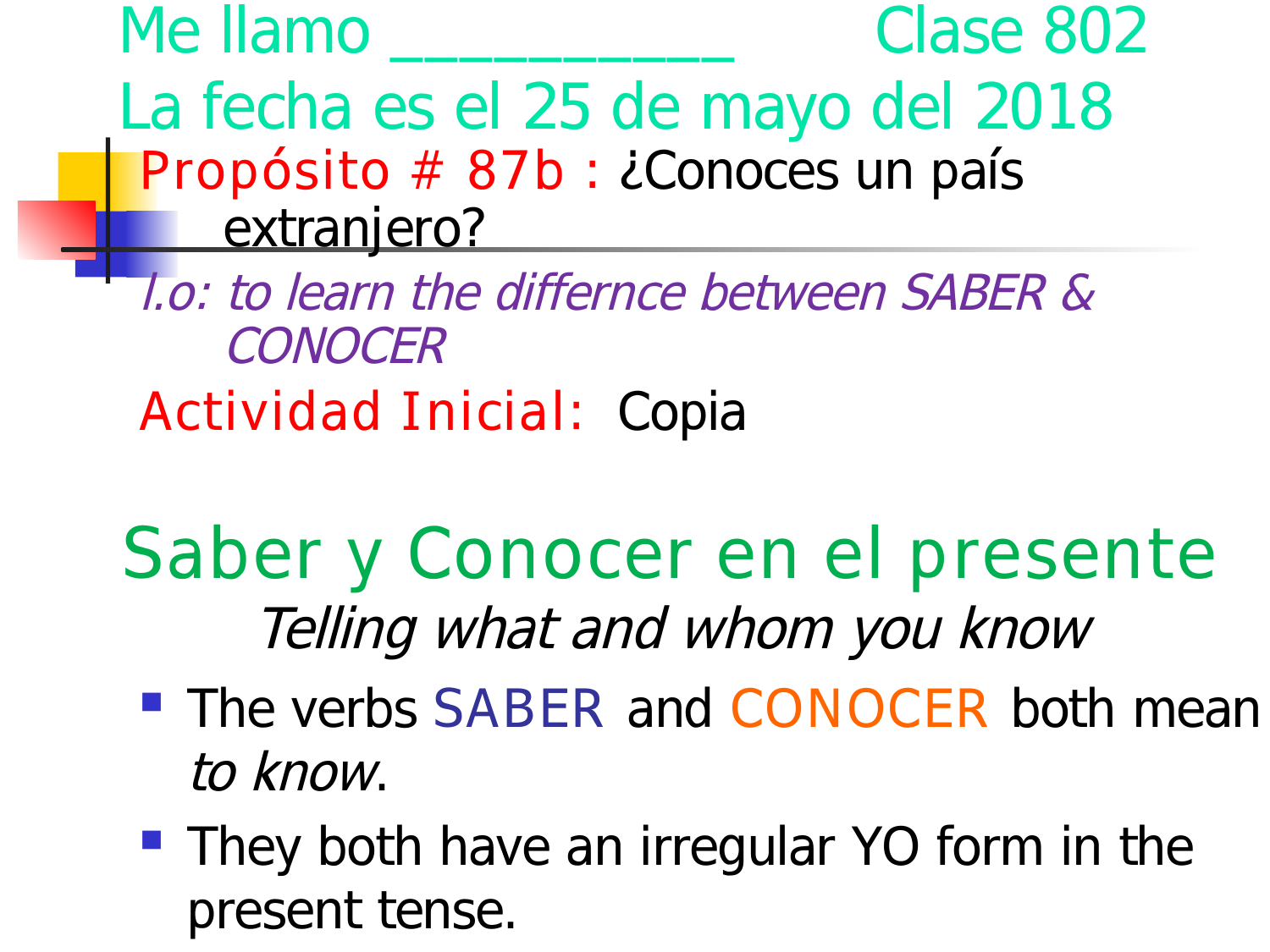

Me llamo __________       Clase 802
La fecha es el 25 de mayo del 2018
Propósito # 87b : ¿Conoces un país extranjero?
l.o: to learn the differnce between SABER & CONOCER
Actividad Inicial:  Copia

The verbs SABER and CONOCER both mean to know.
They both have an irregular YO form in the present tense.
# Saber y Conocer en el presente Telling what and whom you know